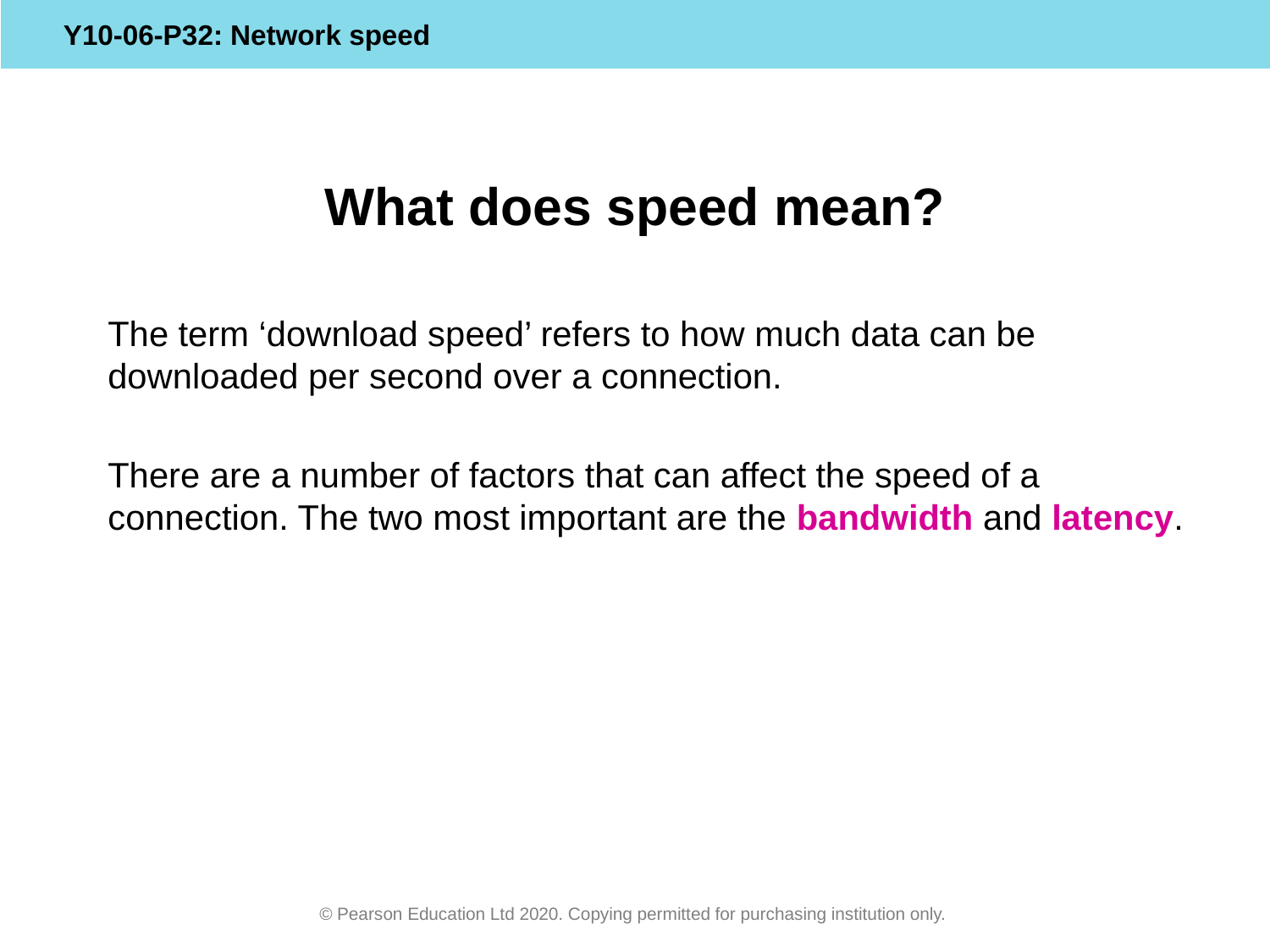

# What does speed mean?
The term ‘download speed’ refers to how much data can be downloaded per second over a connection.

There are a number of factors that can affect the speed of a connection. The two most important are the bandwidth and latency.
© Pearson Education Ltd 2020. Copying permitted for purchasing institution only.